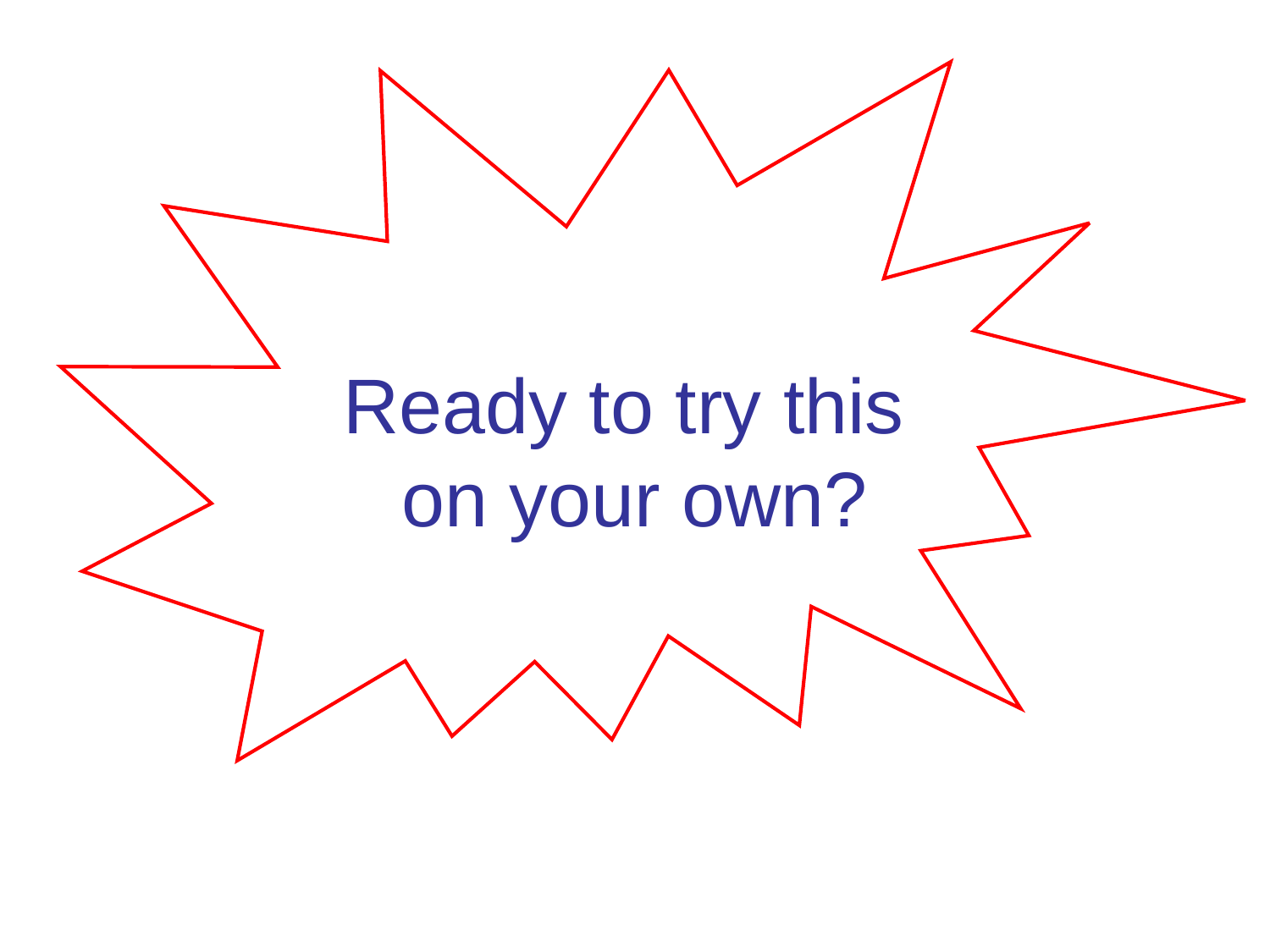

# Ready to try this on your own?